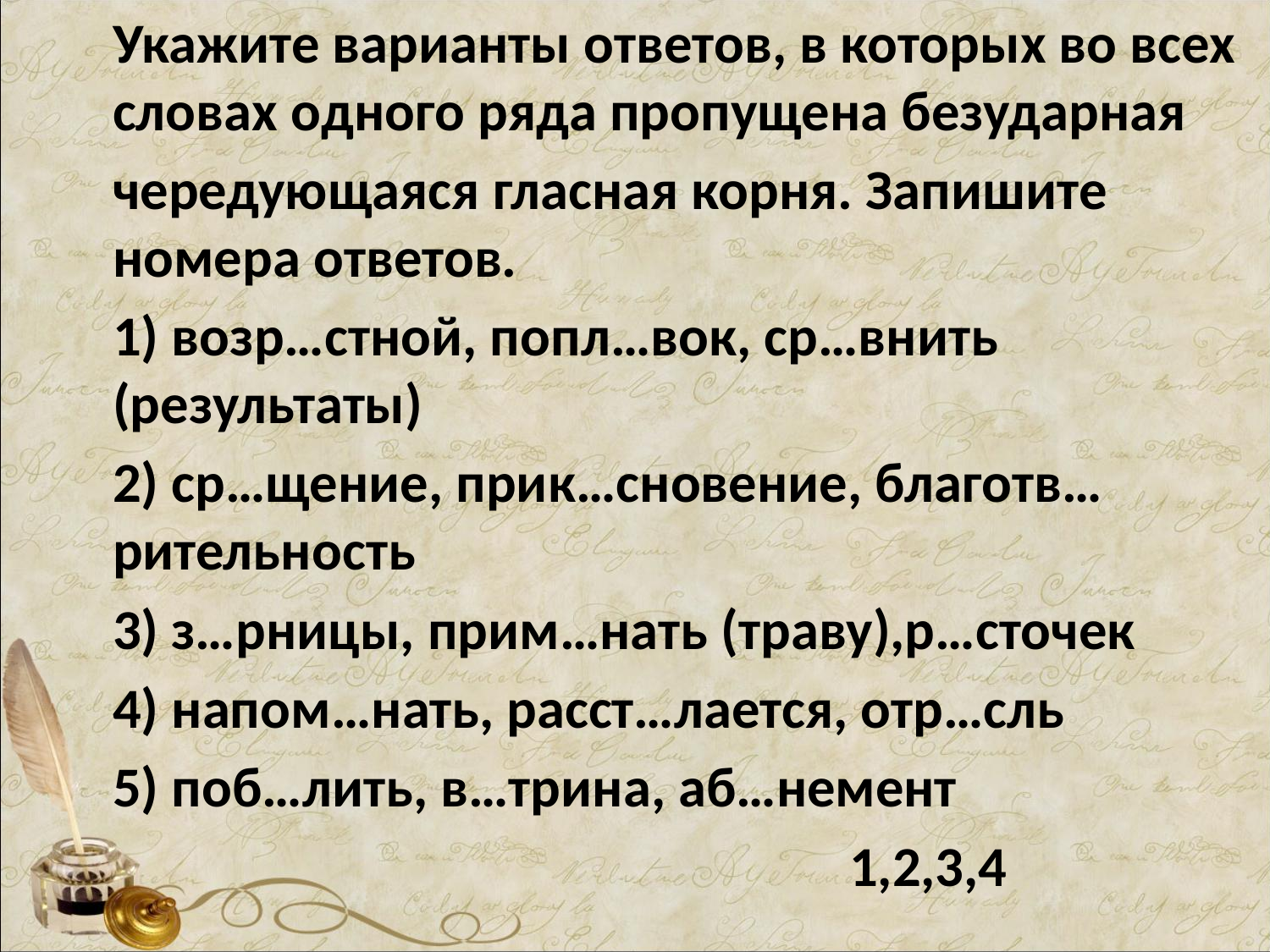

Укажите варианты ответов, в которых во всех словах одного ряда пропущена безударная
чередующаяся гласная корня. Запишите номера ответов.
1) возр…стной, попл…вок, ср…внить (результаты)
2) ср…щение, прик…сновение, благотв…рительность
3) з…рницы, прим…нать (траву),р…сточек
4) напом…нать, расст…лается, отр…сль
5) поб…лить, в…трина, аб…немент
                                                          1,2,3,4